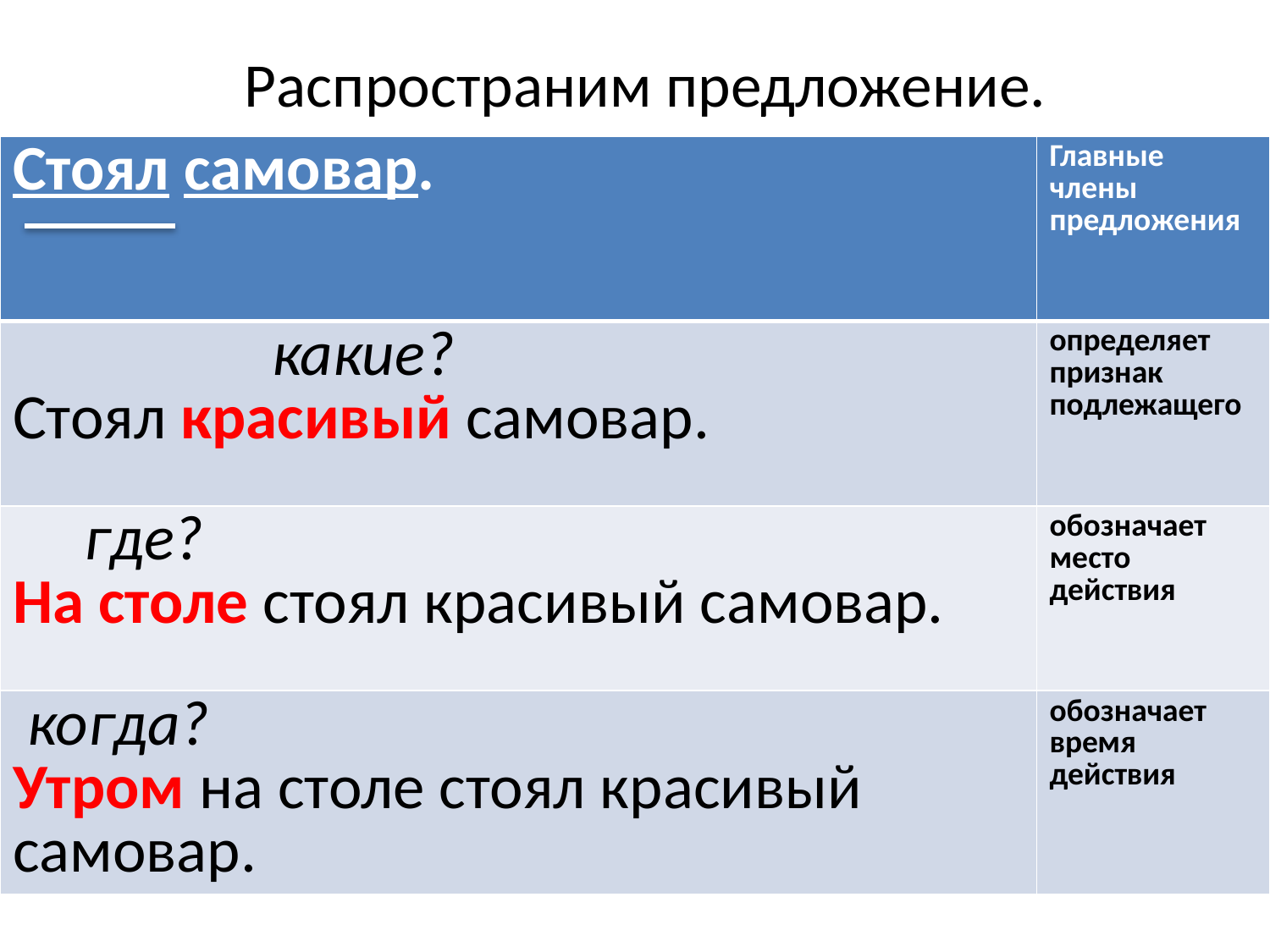

# Распространим предложение.
| Стоял самовар. | Главные члены предложения |
| --- | --- |
| какие? Стоял красивый самовар. | определяет признак подлежащего |
| где? На столе стоял красивый самовар. | обозначает место действия |
| когда? Утром на столе стоял красивый самовар. | обозначает время действия |